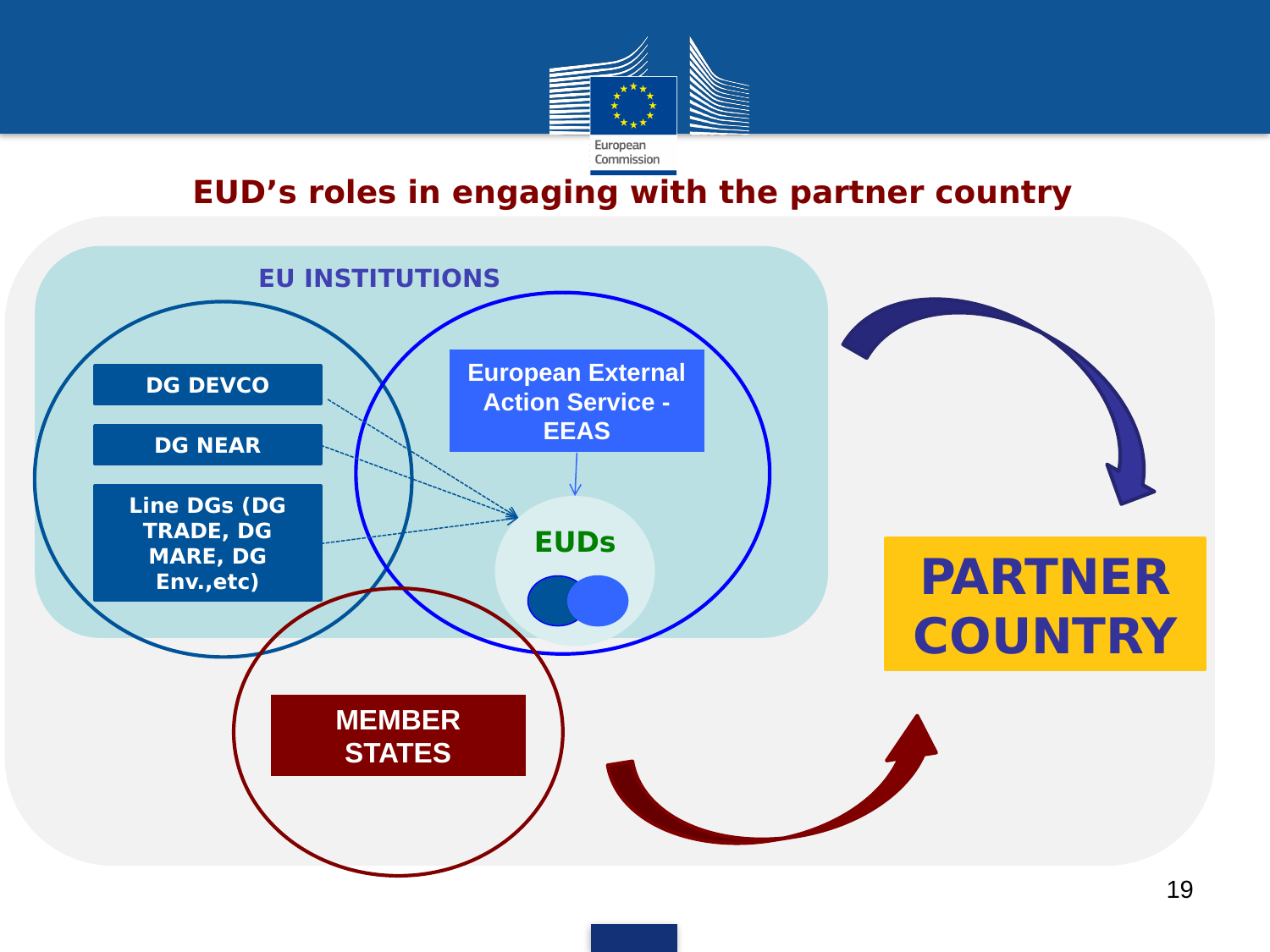

EUD’s roles in engaging with the partner country

EU INSTITUTIONS

European External Action Service - EEAS
DG DEVCO
DG NEAR
Line DGs (DG TRADE, DG MARE, DG Env.,etc)

MEMBER STATES

PARTNER COUNTRY

EUDs

19